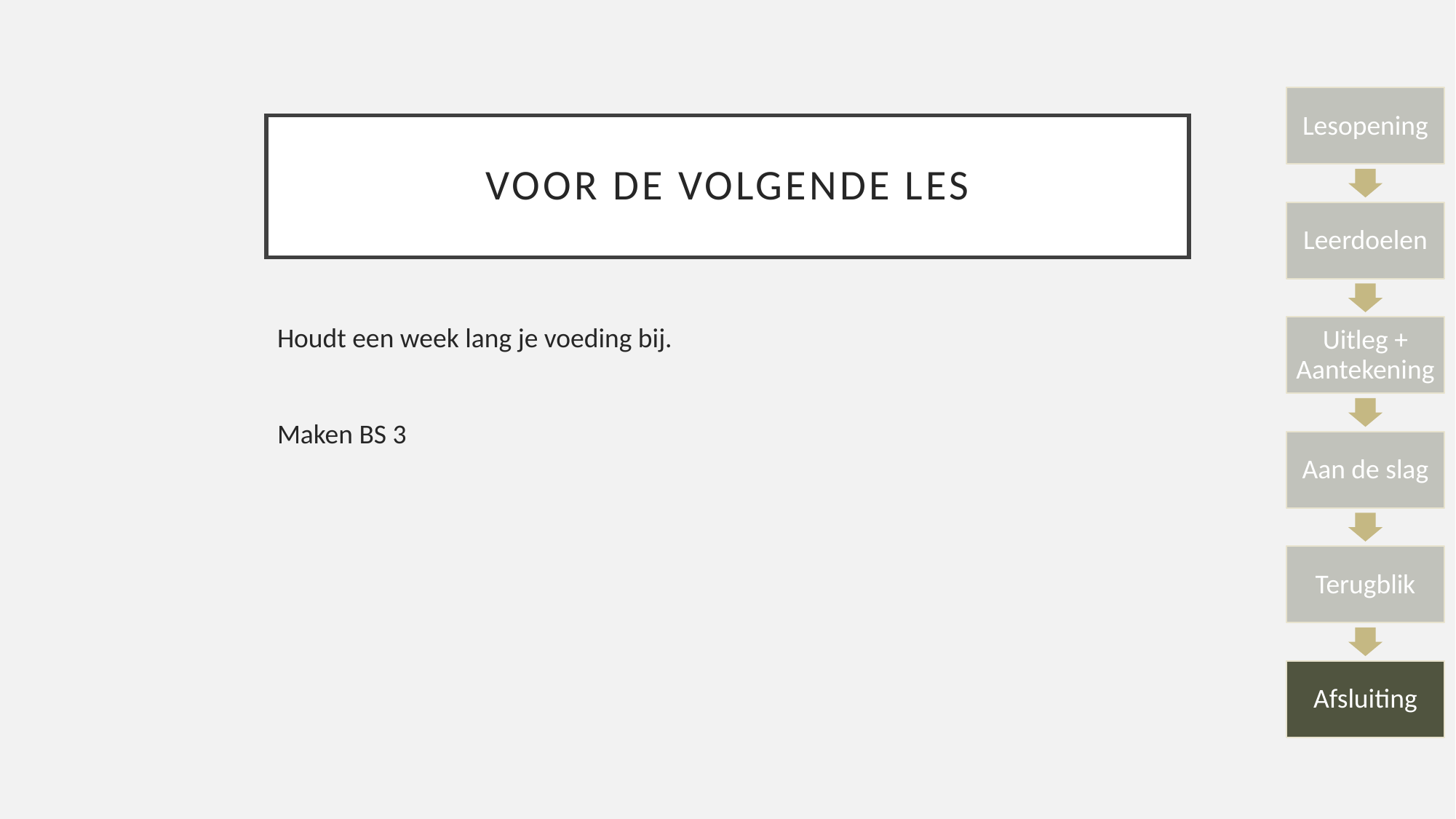

Lesopening

Leerdoelen

Uitleg + Aantekening

Aan de slag

Terugblik

Afsluiting
# Voor de volgende les
Houdt een week lang je voeding bij.

Maken BS 3